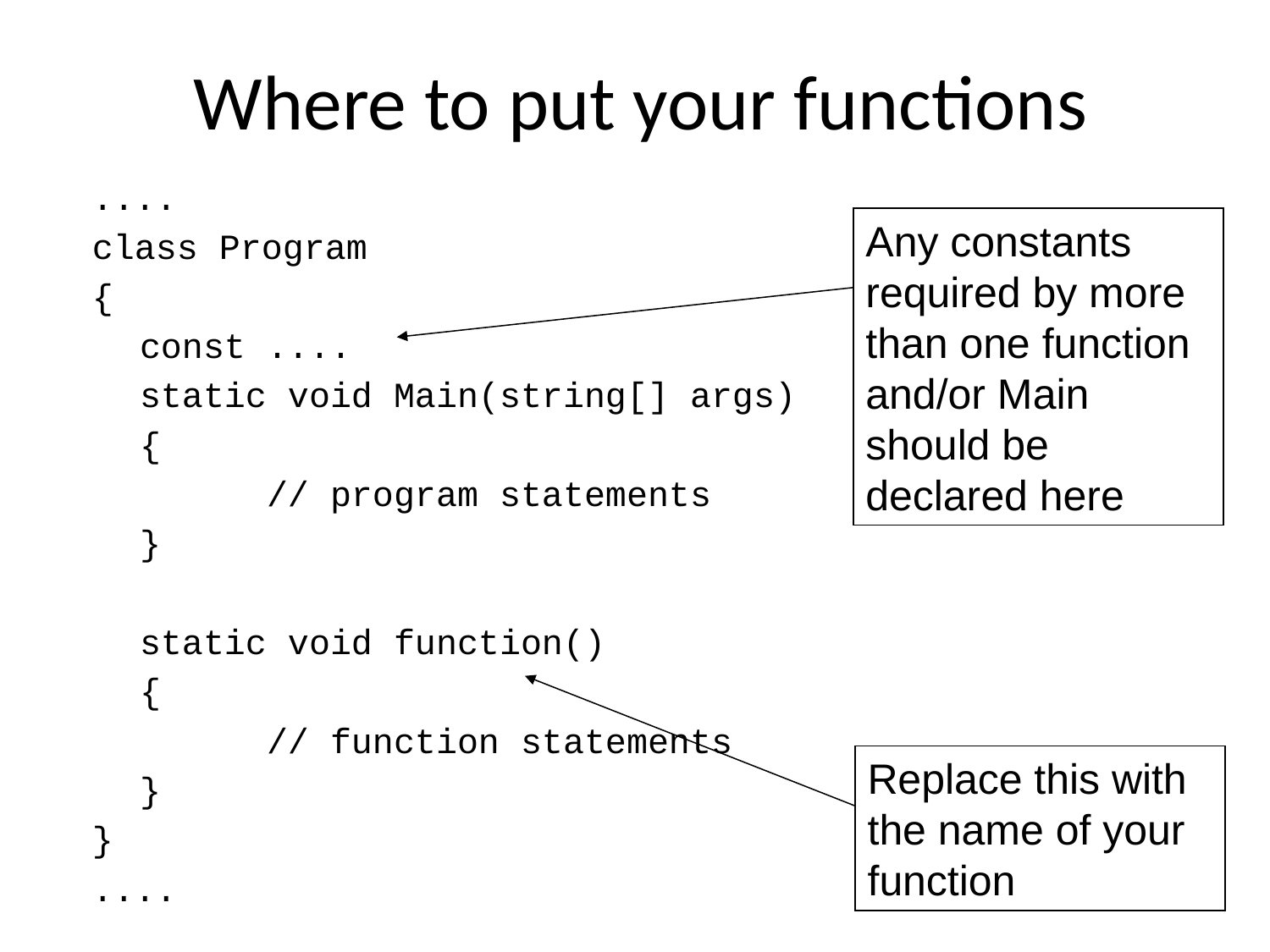

# Where to put your functions
....
class Program
{
	const ....
	static void Main(string[] args)
	{
		// program statements
	}

	static void function()
	{
		// function statements
	}
}
....
Any constants required by more than one function and/or Main should be declared here

Replace this with the name of your function